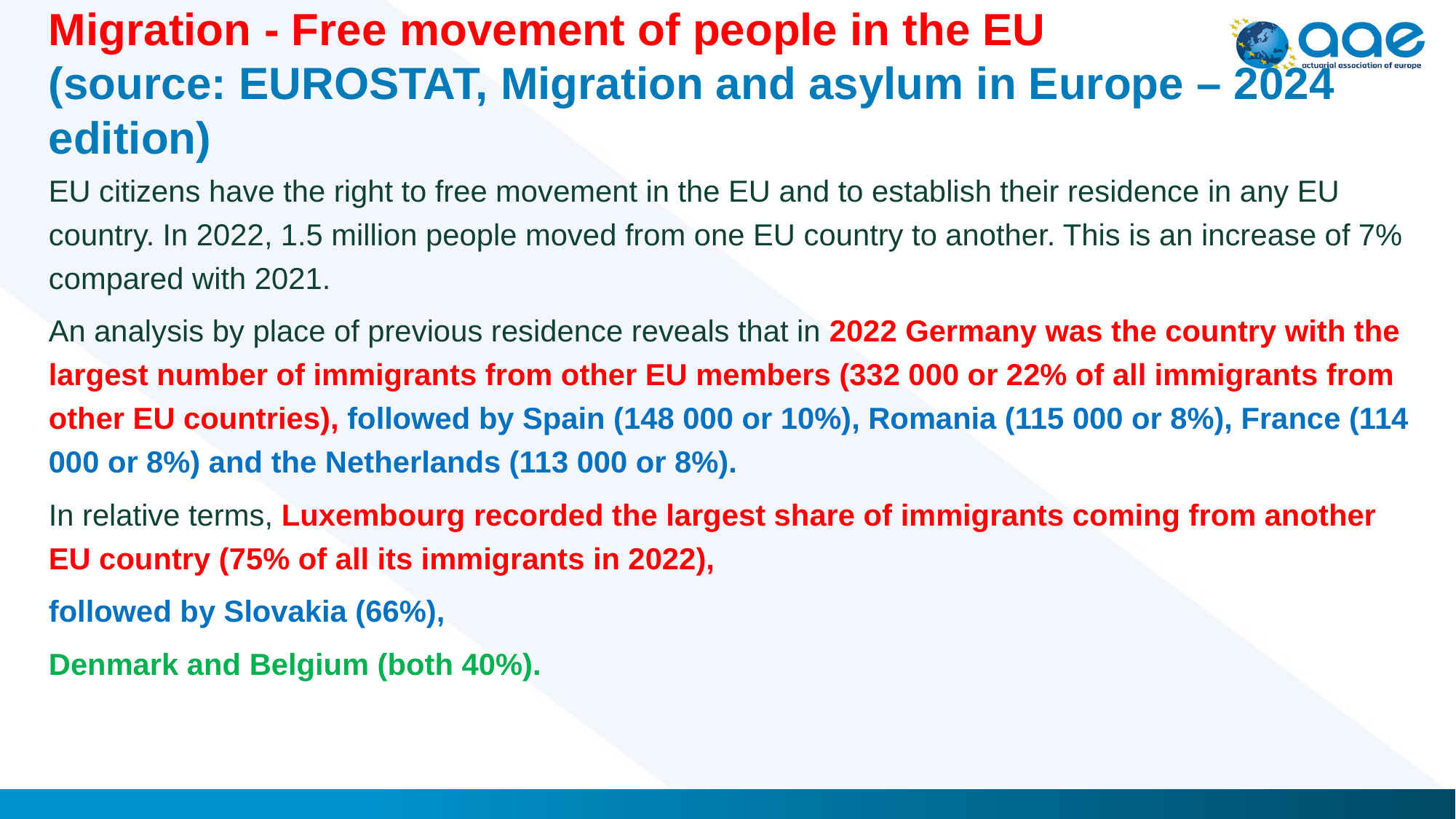

# Migration - Free movement of people in the EU (source: EUROSTAT, Migration and asylum in Europe – 2024 edition)
EU citizens have the right to free movement in the EU and to establish their residence in any EU country. In 2022, 1.5 million people moved from one EU country to another. This is an increase of 7% compared with 2021.
An analysis by place of previous residence reveals that in 2022 Germany was the country with the largest number of immigrants from other EU members (332 000 or 22% of all immigrants from other EU countries), followed by Spain (148 000 or 10%), Romania (115 000 or 8%), France (114 000 or 8%) and the Netherlands (113 000 or 8%).
In relative terms, Luxembourg recorded the largest share of immigrants coming from another EU country (75% of all its immigrants in 2022),
followed by Slovakia (66%),
Denmark and Belgium (both 40%).